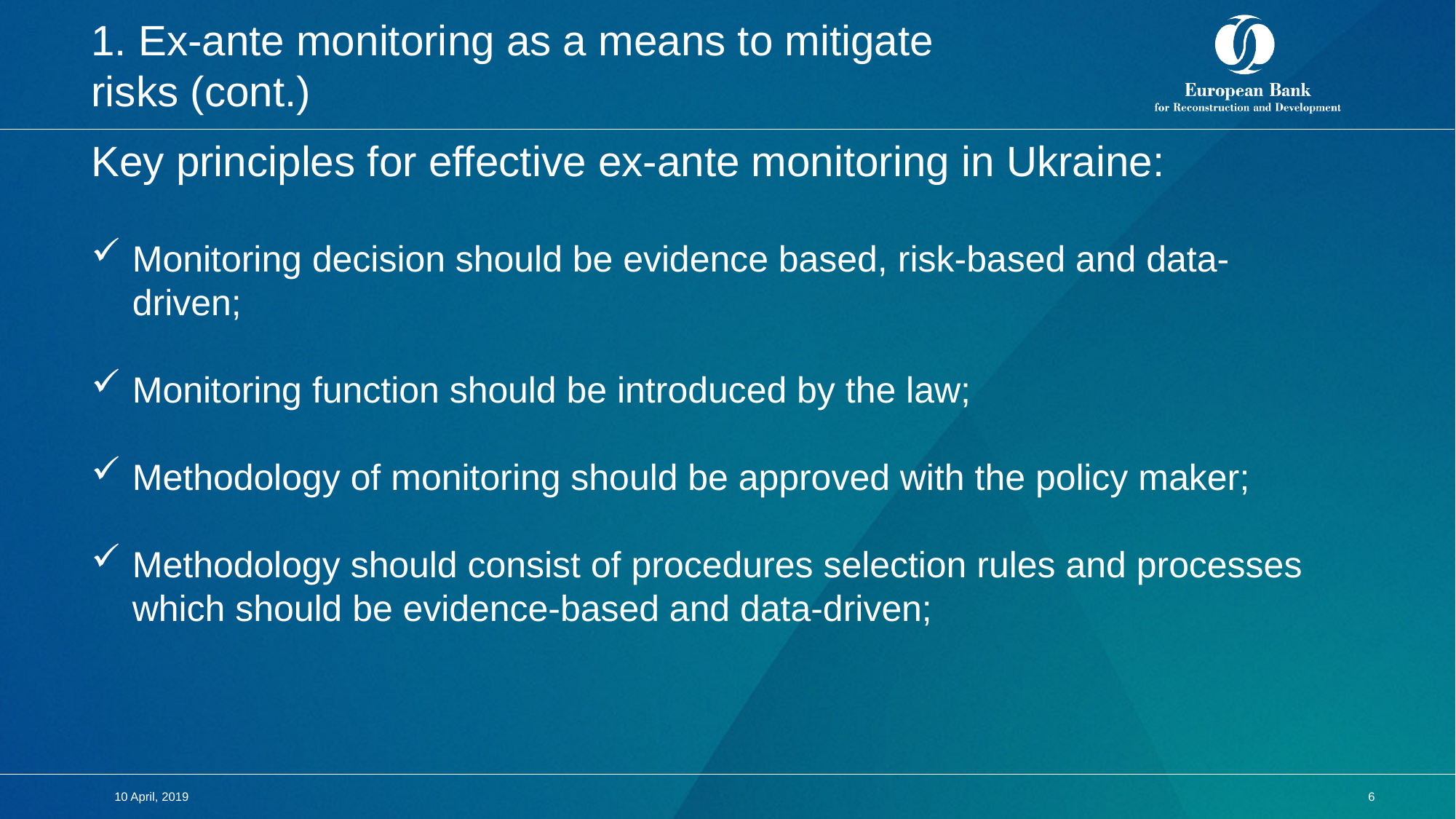

# 1. Ex-ante monitoring as a means to mitigate risks (cont.)
Key principles for effective ex-ante monitoring in Ukraine:

Monitoring decision should be evidence based, risk-based and data-driven;

Monitoring function should be introduced by the law;

Methodology of monitoring should be approved with the policy maker;

Methodology should consist of procedures selection rules and processes which should be evidence-based and data-driven;

10 April, 2019
6